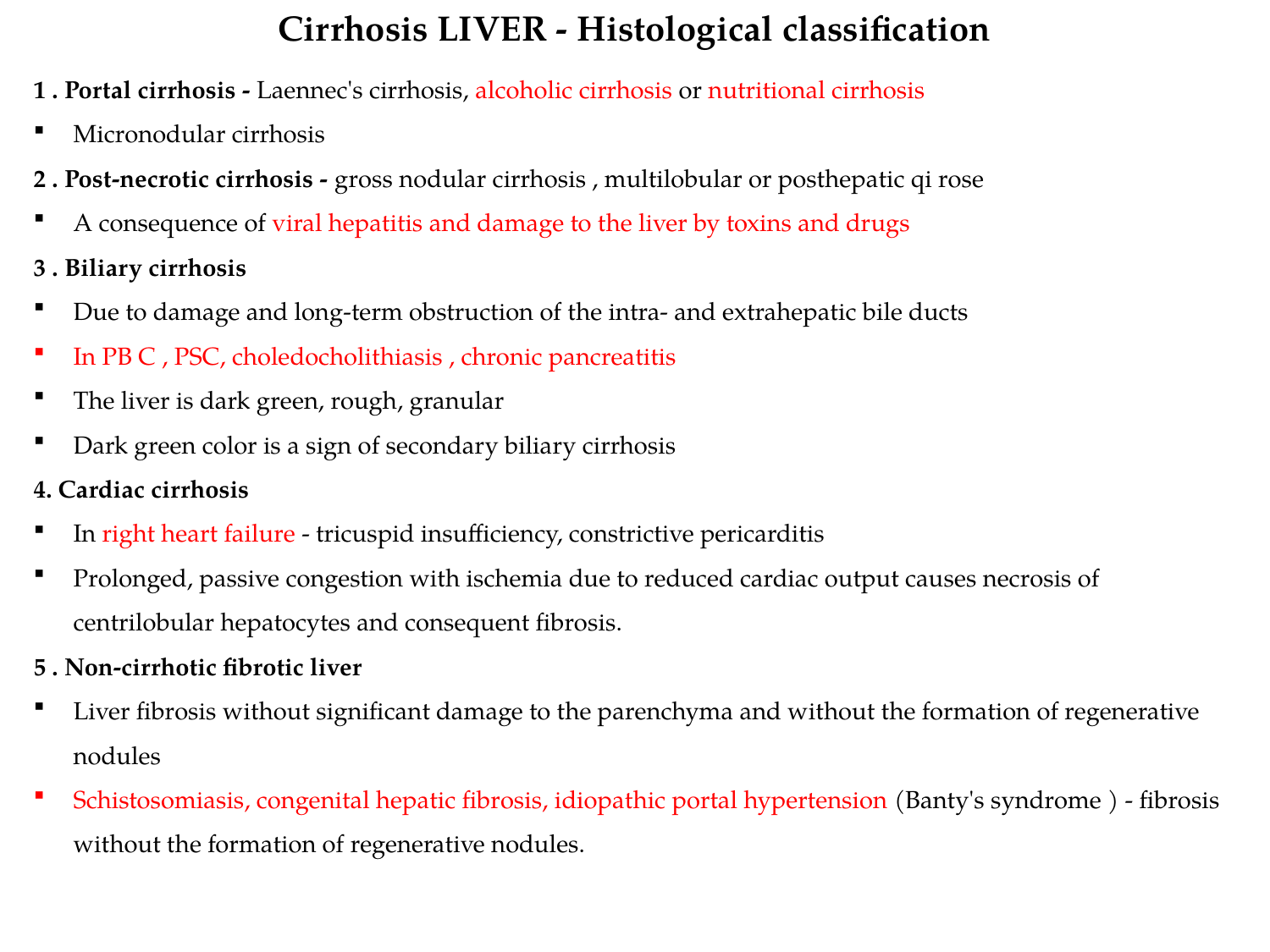

Cirrhosis LIVER - Histological classification
1 . Portal cirrhosis - Laennec's cirrhosis, alcoholic cirrhosis or nutritional cirrhosis
Micronodular cirrhosis
2 . Post-necrotic cirrhosis - gross nodular cirrhosis , multilobular or posthepatic qi rose
A consequence of viral hepatitis and damage to the liver by toxins and drugs
3 . Biliary cirrhosis
Due to damage and long-term obstruction of the intra- and extrahepatic bile ducts
In PB C , PSC, choledocholithiasis , chronic pancreatitis
The liver is dark green, rough, granular
Dark green color is a sign of secondary biliary cirrhosis
4. Cardiac cirrhosis
In right heart failure - tricuspid insufficiency, constrictive pericarditis
Prolonged, passive congestion with ischemia due to reduced cardiac output causes necrosis of centrilobular hepatocytes and consequent fibrosis.
5 . Non-cirrhotic fibrotic liver
Liver fibrosis without significant damage to the parenchyma and without the formation of regenerative nodules
Schistosomiasis, congenital hepatic fibrosis, idiopathic portal hypertension (Banty's syndrome ) - fibrosis without the formation of regenerative nodules.